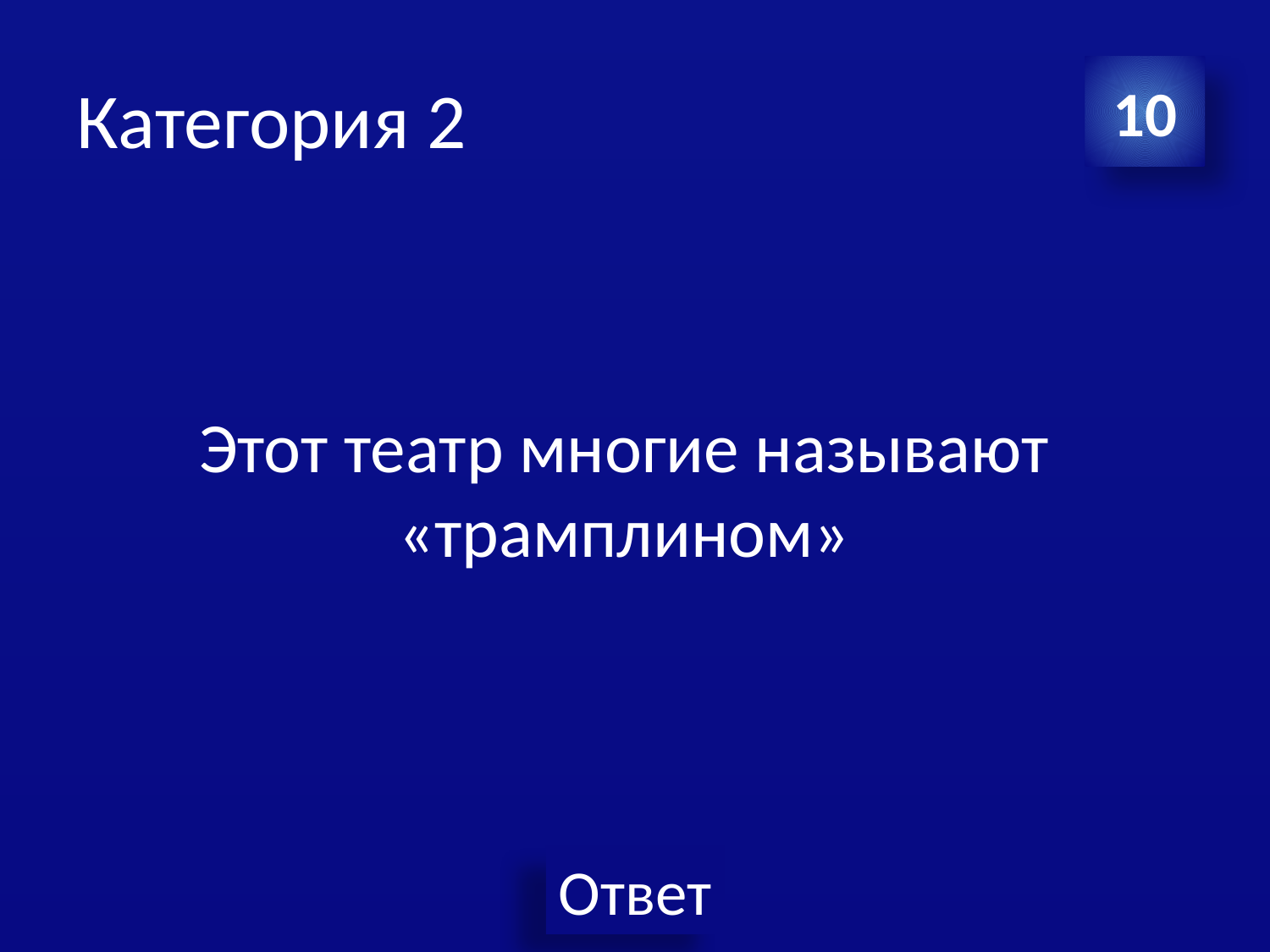

# Категория 2
10
Этот театр многие называют «трамплином»